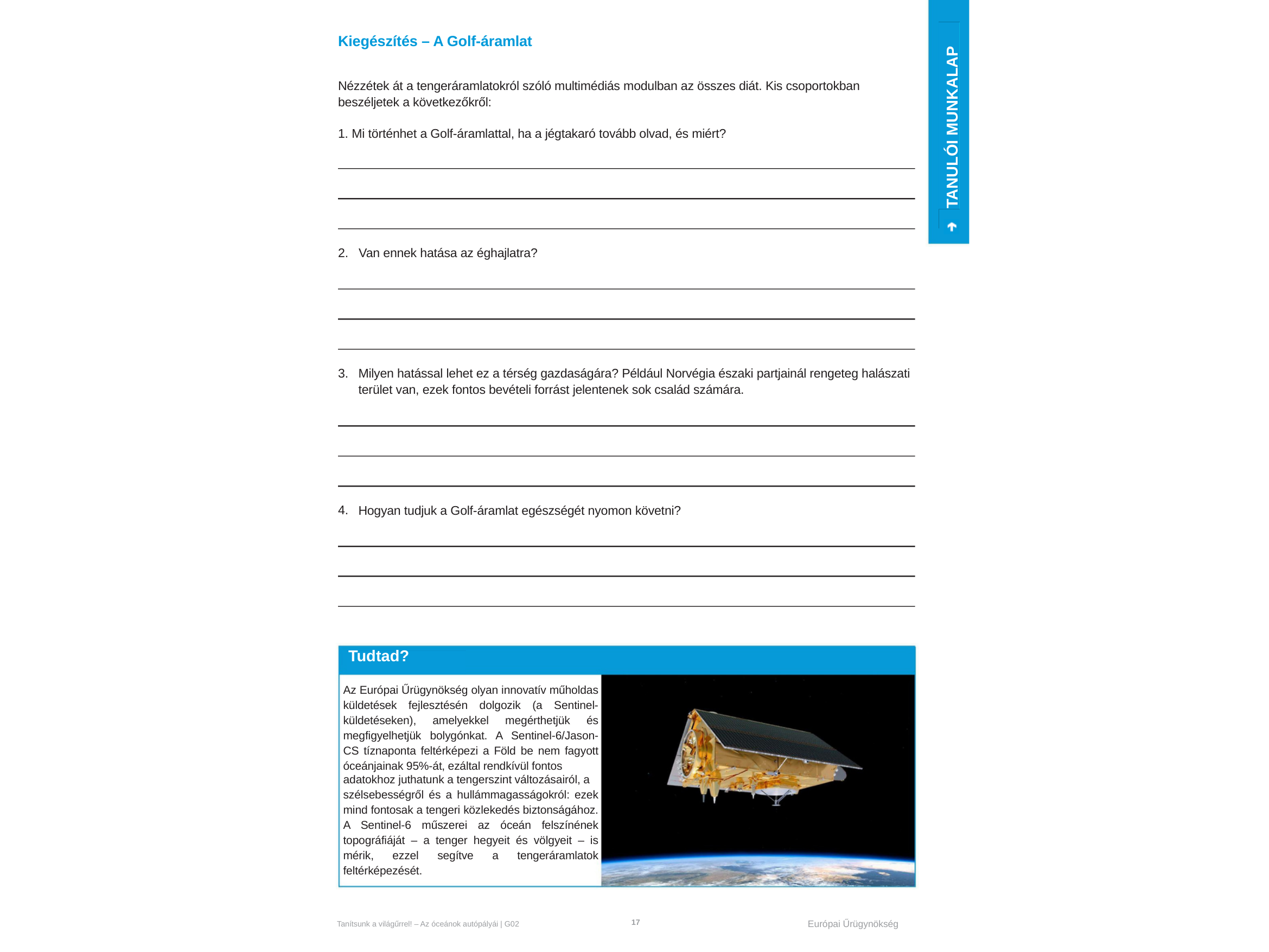

Kiegészítés – A Golf-áramlat
Nézzétek át a tengeráramlatokról szóló multimédiás modulban az összes diát. Kis csoportokban beszéljetek a következőkről:
1. Mi történhet a Golf-áramlattal, ha a jégtakaró tovább olvad, és miért?
TANULÓI MUNKALAP

2.
Van ennek hatása az éghajlatra?

3.
Milyen hatással lehet ez a térség gazdaságára? Például Norvégia északi partjainál rengeteg halászati terület van, ezek fontos bevételi forrást jelentenek sok család számára.

4.
Hogyan tudjuk a Golf-áramlat egészségét nyomon követni?

Tudtad?
Az Európai Űrügynökség olyan innovatív műholdas küldetések fejlesztésén dolgozik (a Sentinel- küldetéseken), amelyekkel megérthetjük és megfigyelhetjük bolygónkat. A Sentinel-6/Jason- CS tíznaponta feltérképezi a Föld be nem fagyott óceánjainak 95%-át, ezáltal rendkívül fontos
adatokhoz juthatunk a tengerszint változásairól, a
szélsebességről és a hullámmagasságokról: ezek mind fontosak a tengeri közlekedés biztonságához. A Sentinel-6 műszerei az óceán felszínének topográfiáját – a tenger hegyeit és völgyeit – is mérik, ezzel segítve a tengeráramlatok feltérképezését.
17
Európai Űrügynökség
Tanítsunk a világűrrel! – Az óceánok autópályái | G02